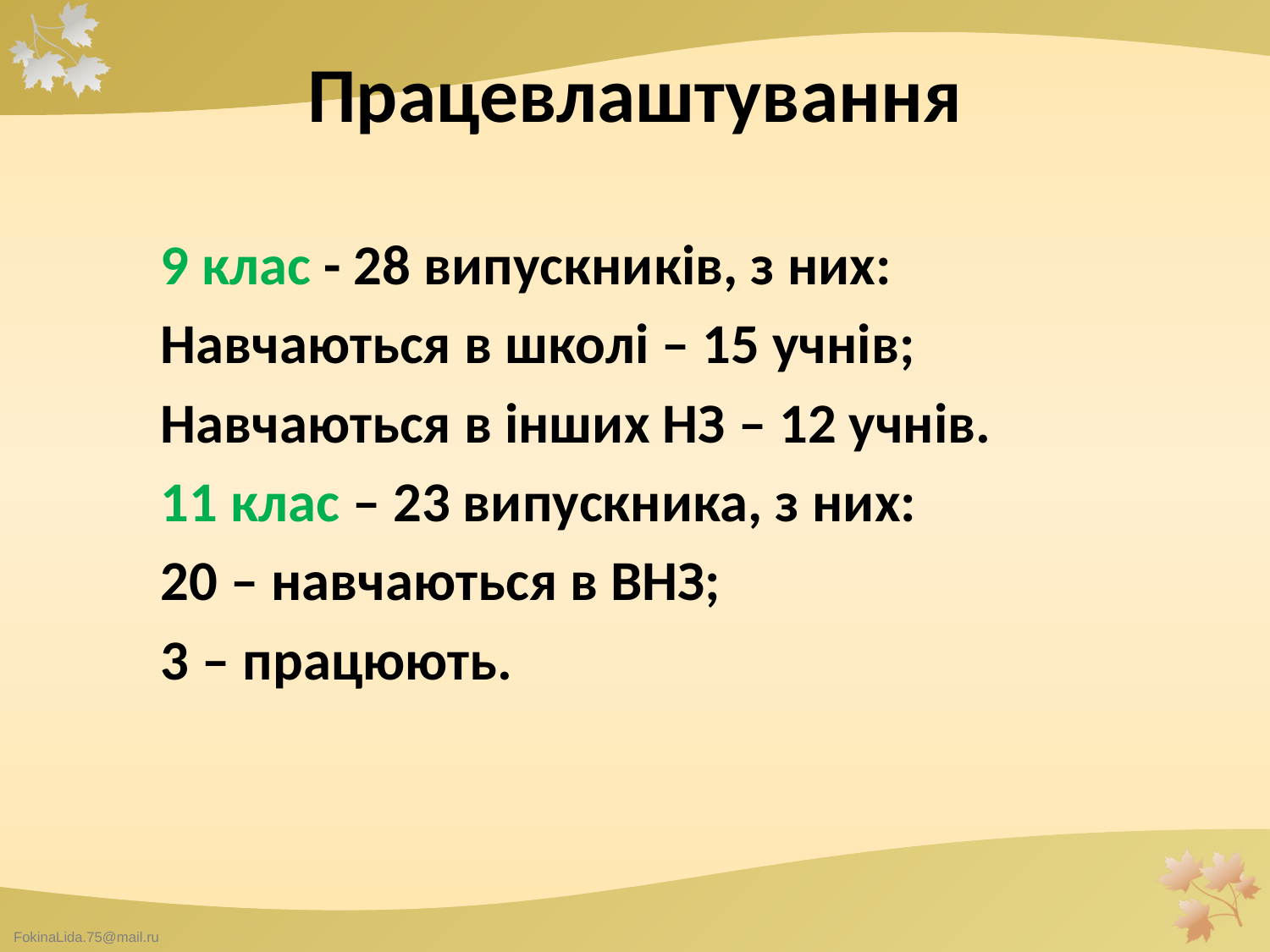

# Працевлаштування
9 клас - 28 випускників, з них:
Навчаються в школі – 15 учнів;
Навчаються в інших НЗ – 12 учнів.
11 клас – 23 випускника, з них:
20 – навчаються в ВНЗ;
3 – працюють.